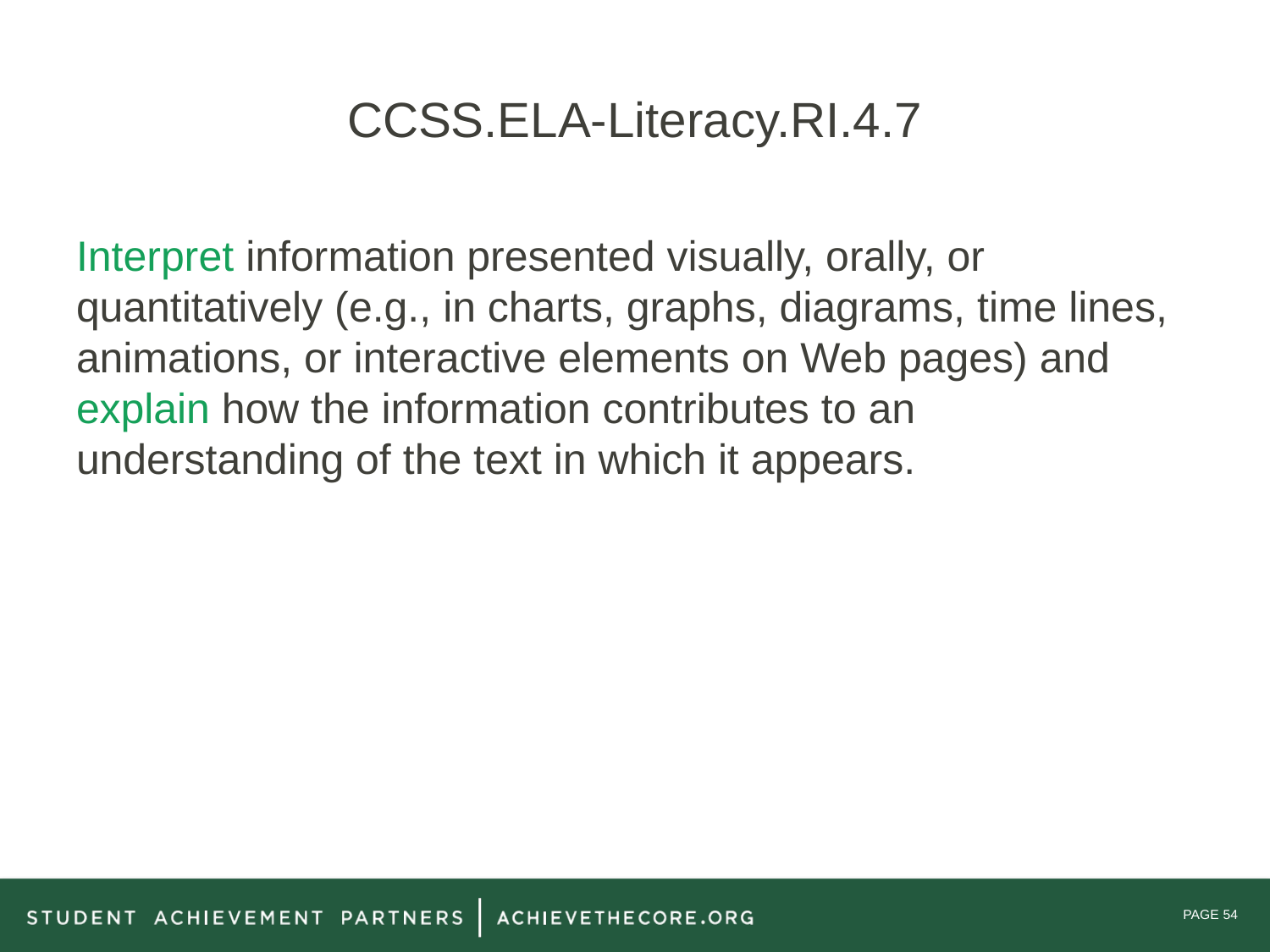

# CCSS.ELA-Literacy.RI.4.7
Interpret information presented visually, orally, or quantitatively (e.g., in charts, graphs, diagrams, time lines, animations, or interactive elements on Web pages) and explain how the information contributes to an understanding of the text in which it appears.